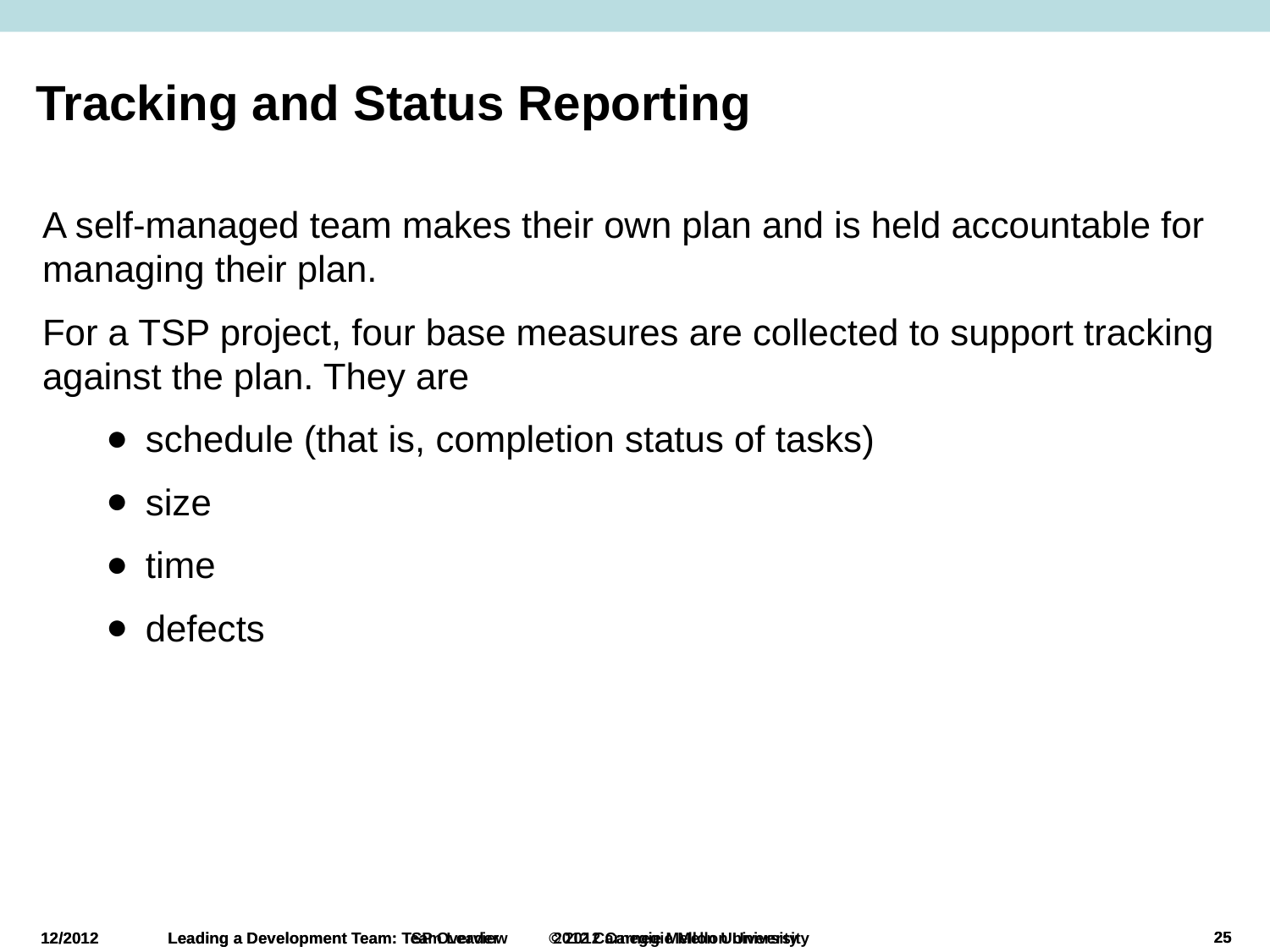

# Tracking and Status Reporting
A self-managed team makes their own plan and is held accountable for managing their plan.
For a TSP project, four base measures are collected to support tracking against the plan. They are
schedule (that is, completion status of tasks)
size
time
defects